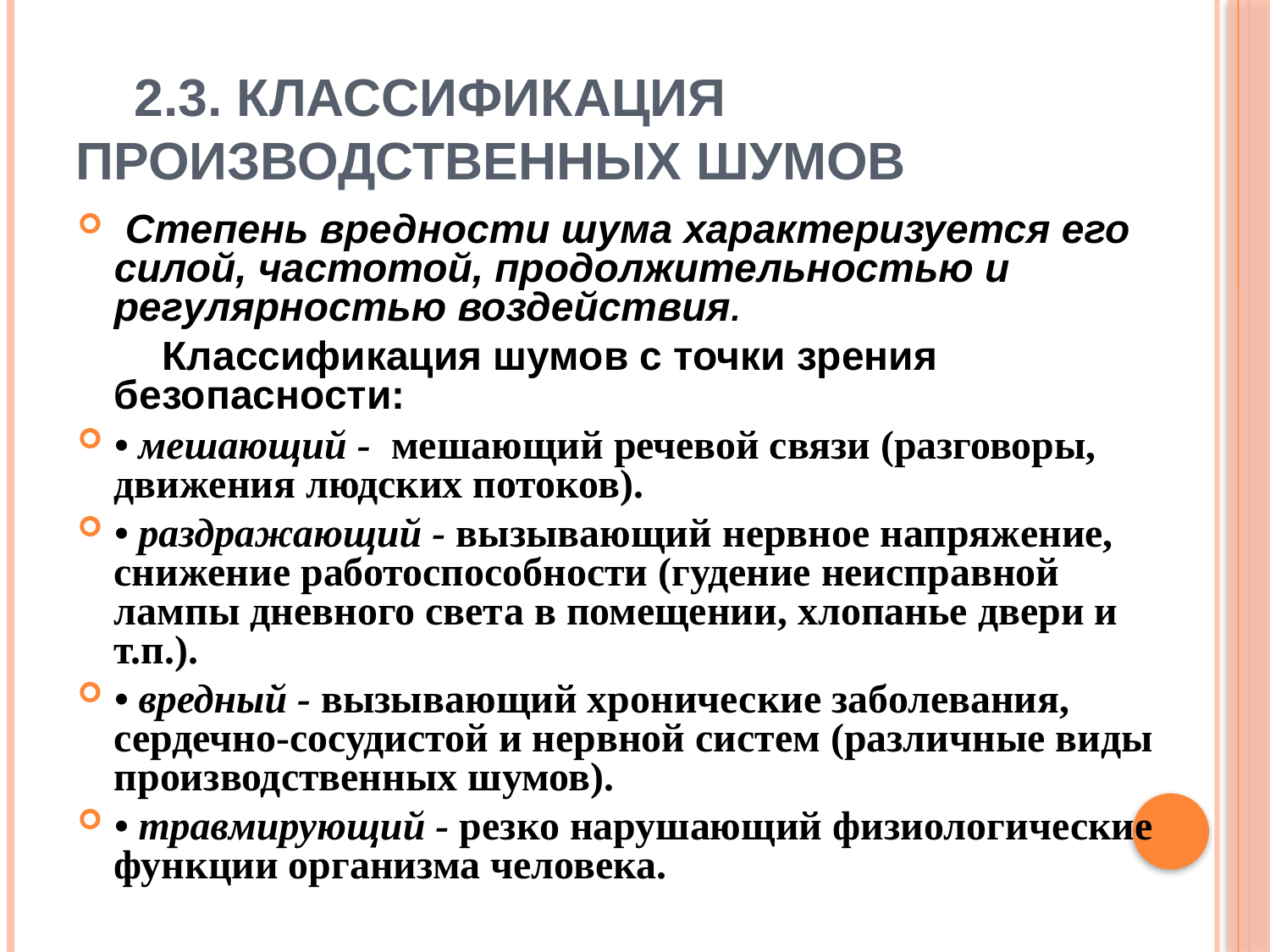

# 2.3. Классификация  производственных шумов
 Степень вредности шума характеризуется его силой, частотой, продолжительностью и регулярностью воздействия.
          Классификация шумов с точки зрения безопасности:
• мешающий -  мешающий речевой связи (разговоры, движения людских потоков).
• раздражающий - вызывающий нервное напряжение, снижение работоспособности (гудение неисправной лампы дневного света в помещении, хлопанье двери и т.п.).
• вредный - вызывающий хронические заболевания, сердечно-сосудистой и нервной систем (различные виды производственных шумов).
• травмирующий - резко нарушающий физиологические функции организма человека.